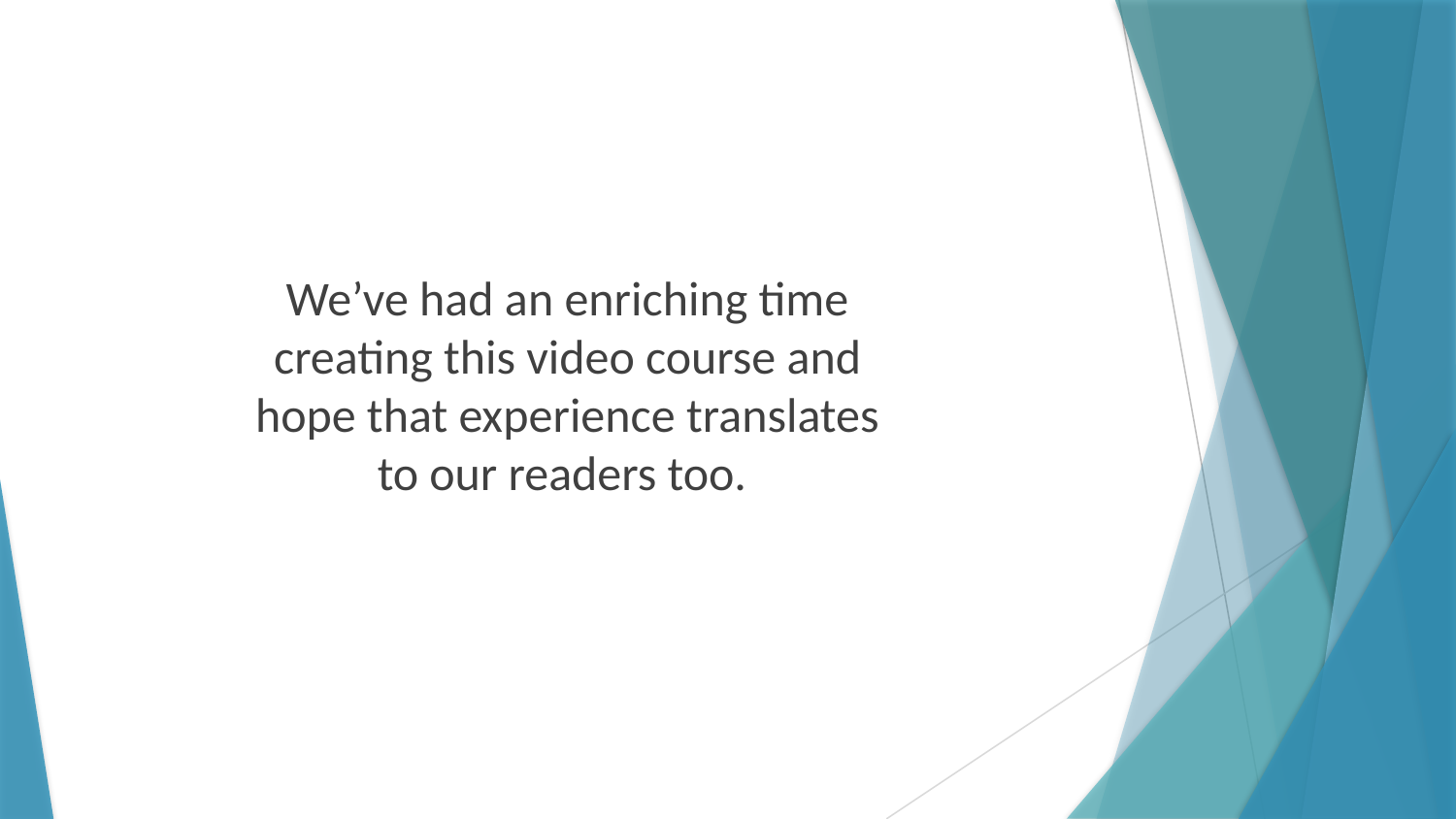

We’ve had an enriching time creating this video course and hope that experience translates to our readers too.